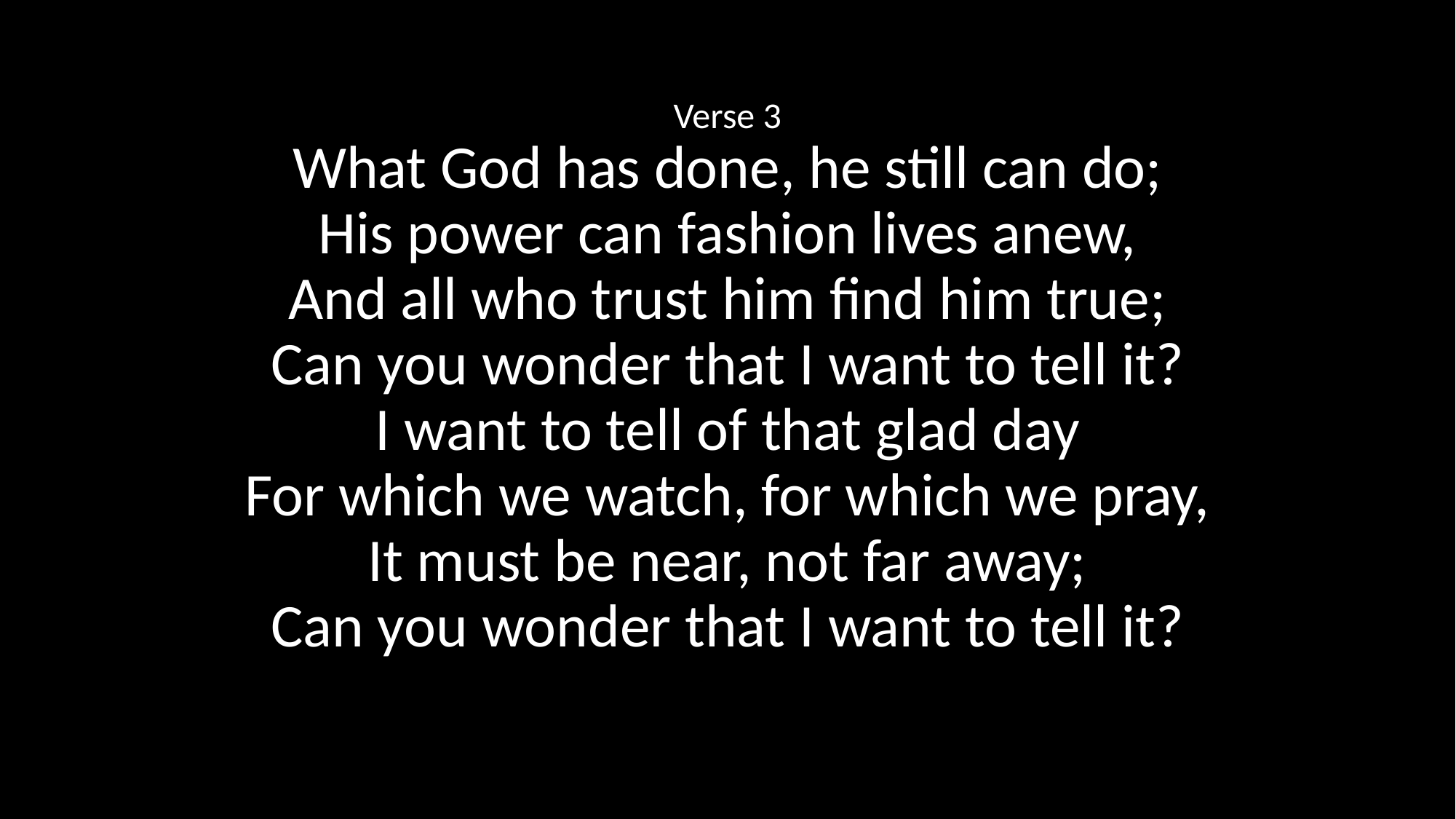

Verse 3
What God has done, he still can do;
His power can fashion lives anew,
And all who trust him find him true;
Can you wonder that I want to tell it?
I want to tell of that glad day
For which we watch, for which we pray,
It must be near, not far away;
Can you wonder that I want to tell it?